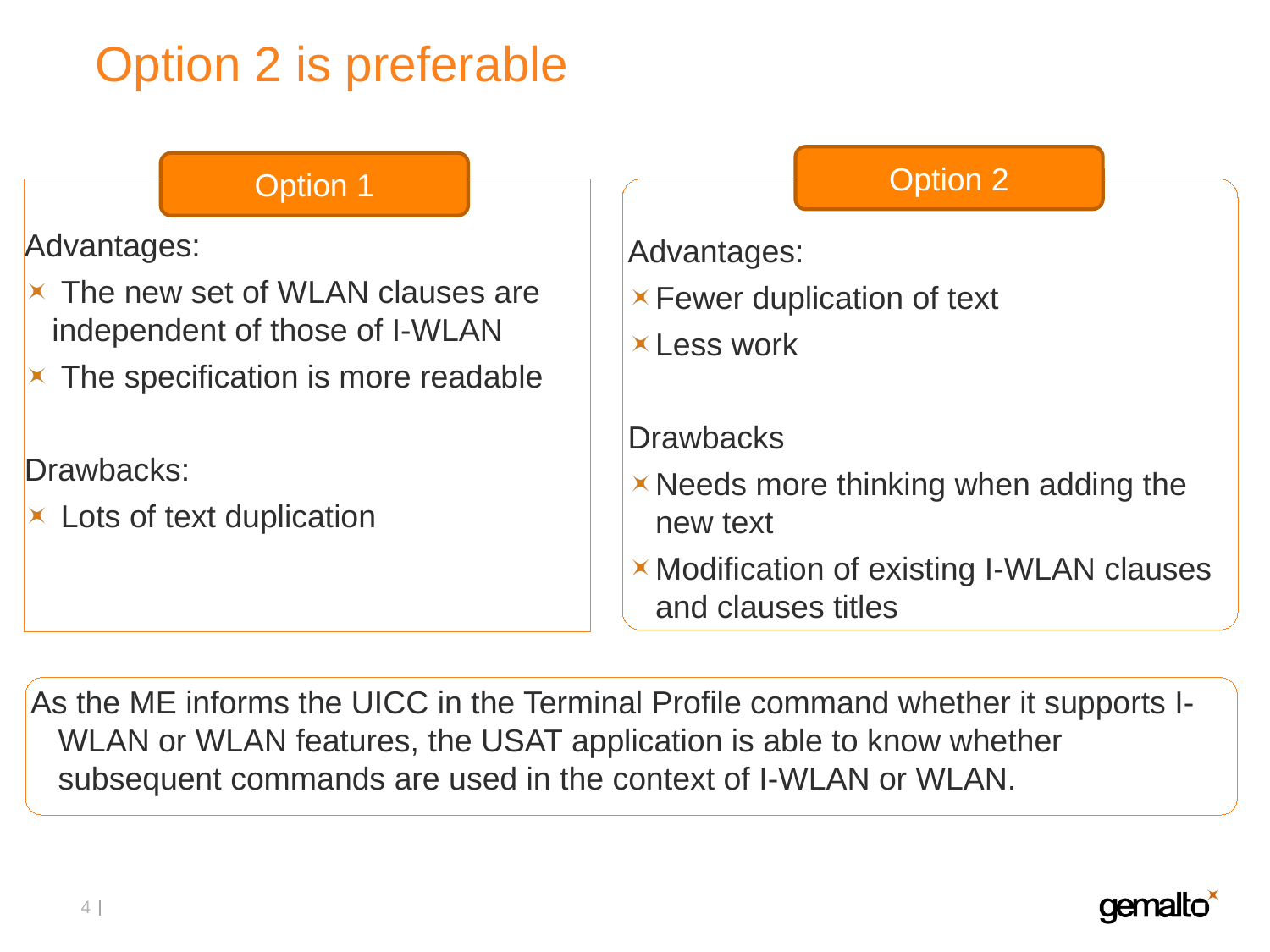

# Option 2 is preferable
Option 2
Option 1

Advantages:
Fewer duplication of text
Less work

Drawbacks
Needs more thinking when adding the new text
Modification of existing I-WLAN clauses and clauses titles

Advantages:
 The new set of WLAN clauses are independent of those of I-WLAN
 The specification is more readable

Drawbacks:
 Lots of text duplication
As the ME informs the UICC in the Terminal Profile command whether it supports I-WLAN or WLAN features, the USAT application is able to know whether subsequent commands are used in the context of I-WLAN or WLAN.
4